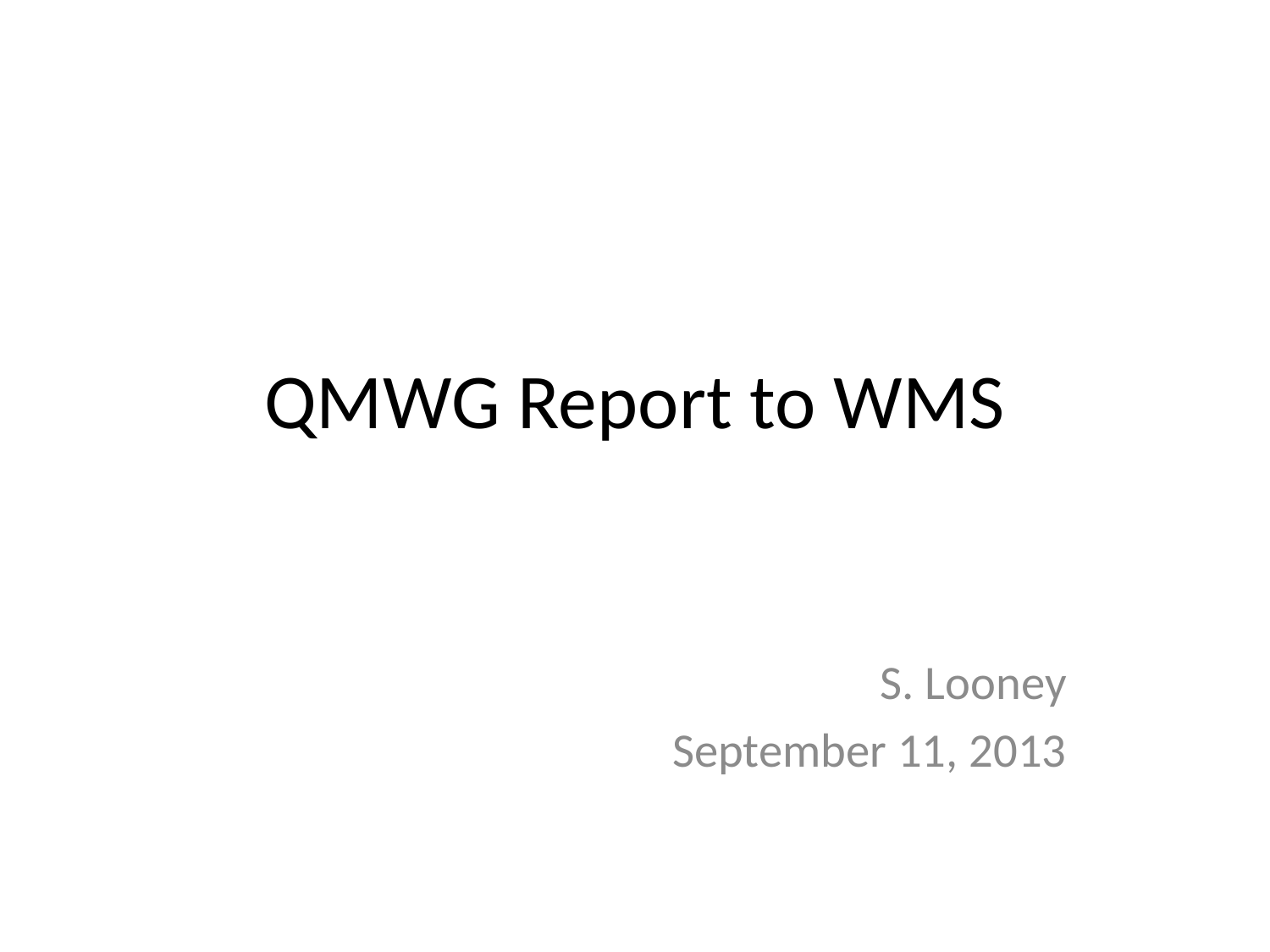

# QMWG Report to WMS
S. Looney
September 11, 2013